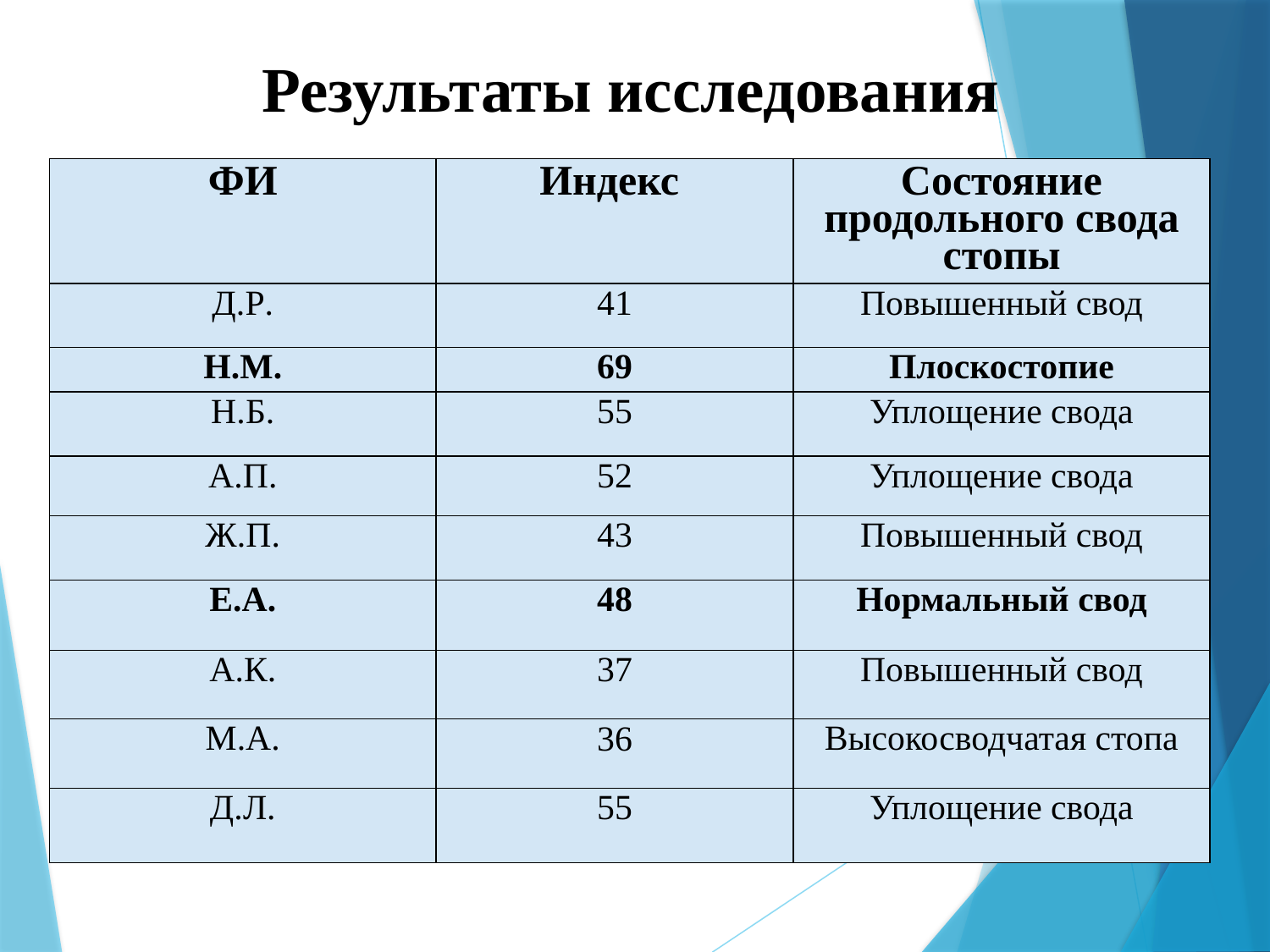

Результаты исследования
| ФИ | Индекс | Состояние продольного свода стопы |
| --- | --- | --- |
| Д.Р. | 41 | Повышенный свод |
| Н.М. | 69 | Плоскостопие |
| Н.Б. | 55 | Уплощение свода |
| А.П. | 52 | Уплощение свода |
| Ж.П. | 43 | Повышенный свод |
| Е.А. | 48 | Нормальный свод |
| А.К. | 37 | Повышенный свод |
| М.А. | 36 | Высокосводчатая стопа |
| Д.Л. | 55 | Уплощение свода |